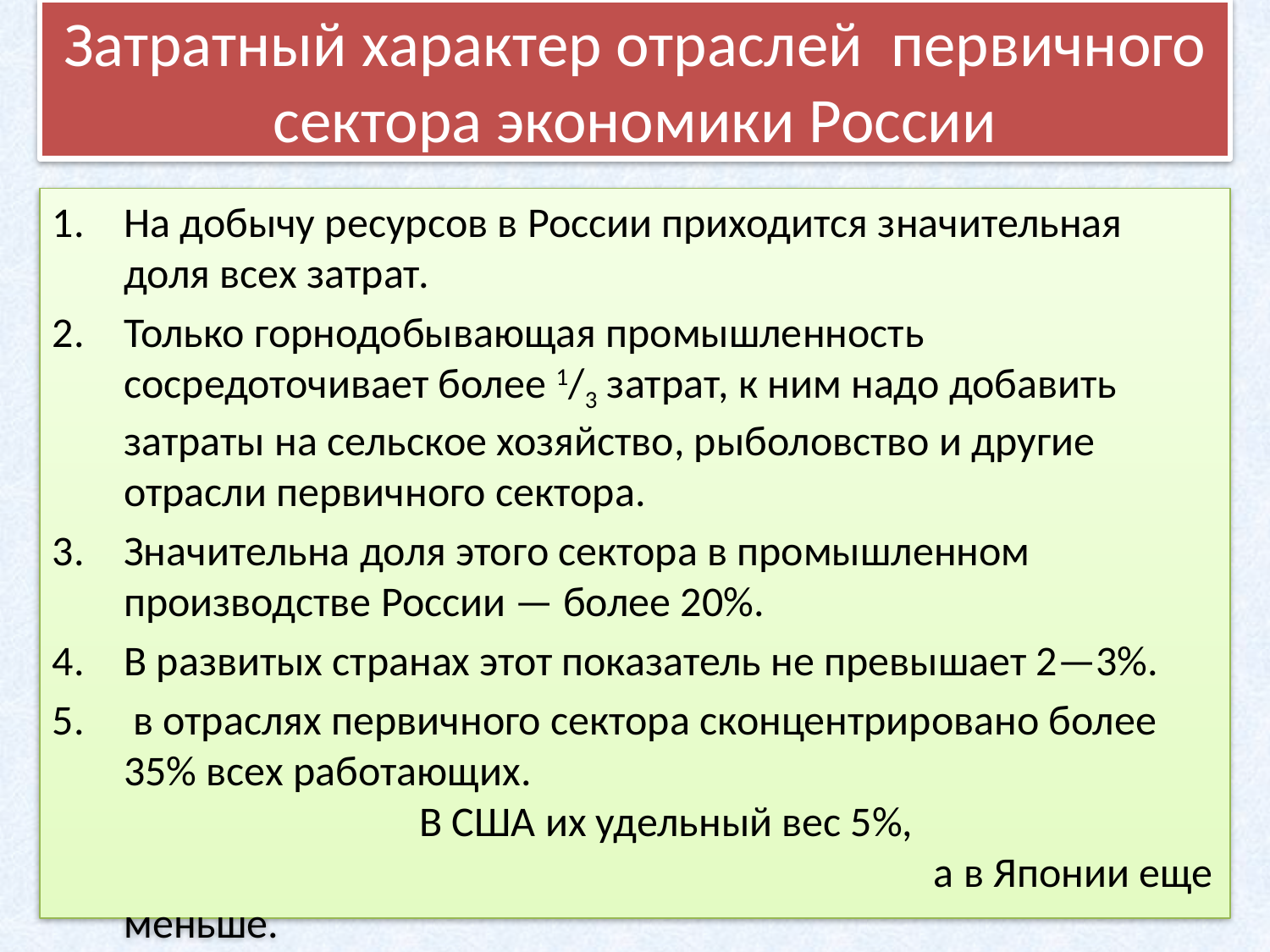

# Затратный характер отраслей  первичного сектора экономики России
На добычу ресурсов в России приходится значительная доля всех затрат.
Только горнодобывающая промышленность сосредоточивает более 1/3 затрат, к ним надо добавить затраты на сельское хозяйство, рыболовство и другие отрасли первичного сектора.
Значительна доля этого сектора в промышленном производстве России — более 20%.
В развитых странах этот показатель не превышает 2—3%.
 в отраслях первичного сектора сконцентрировано более 35% всех работающих.                                                                                                        В США их удельный вес 5%,                                                                                                                     а в Японии еще меньше.